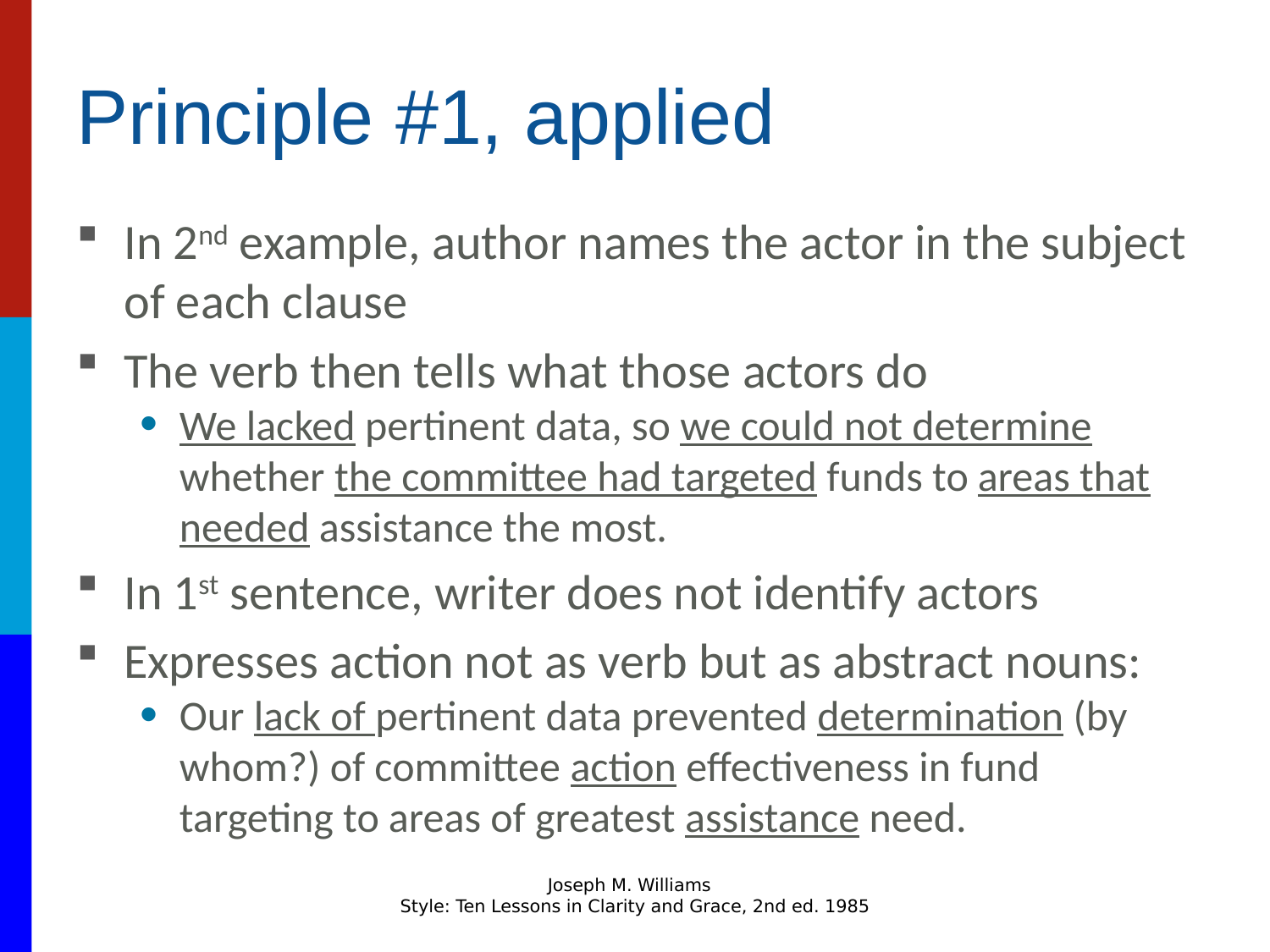

# Principle #1, applied
In 2nd example, author names the actor in the subject of each clause
The verb then tells what those actors do
We lacked pertinent data, so we could not determine whether the committee had targeted funds to areas that needed assistance the most.
In 1st sentence, writer does not identify actors
Expresses action not as verb but as abstract nouns:
Our lack of pertinent data prevented determination (by whom?) of committee action effectiveness in fund targeting to areas of greatest assistance need.
Joseph M. Williams
Style: Ten Lessons in Clarity and Grace, 2nd ed. 1985